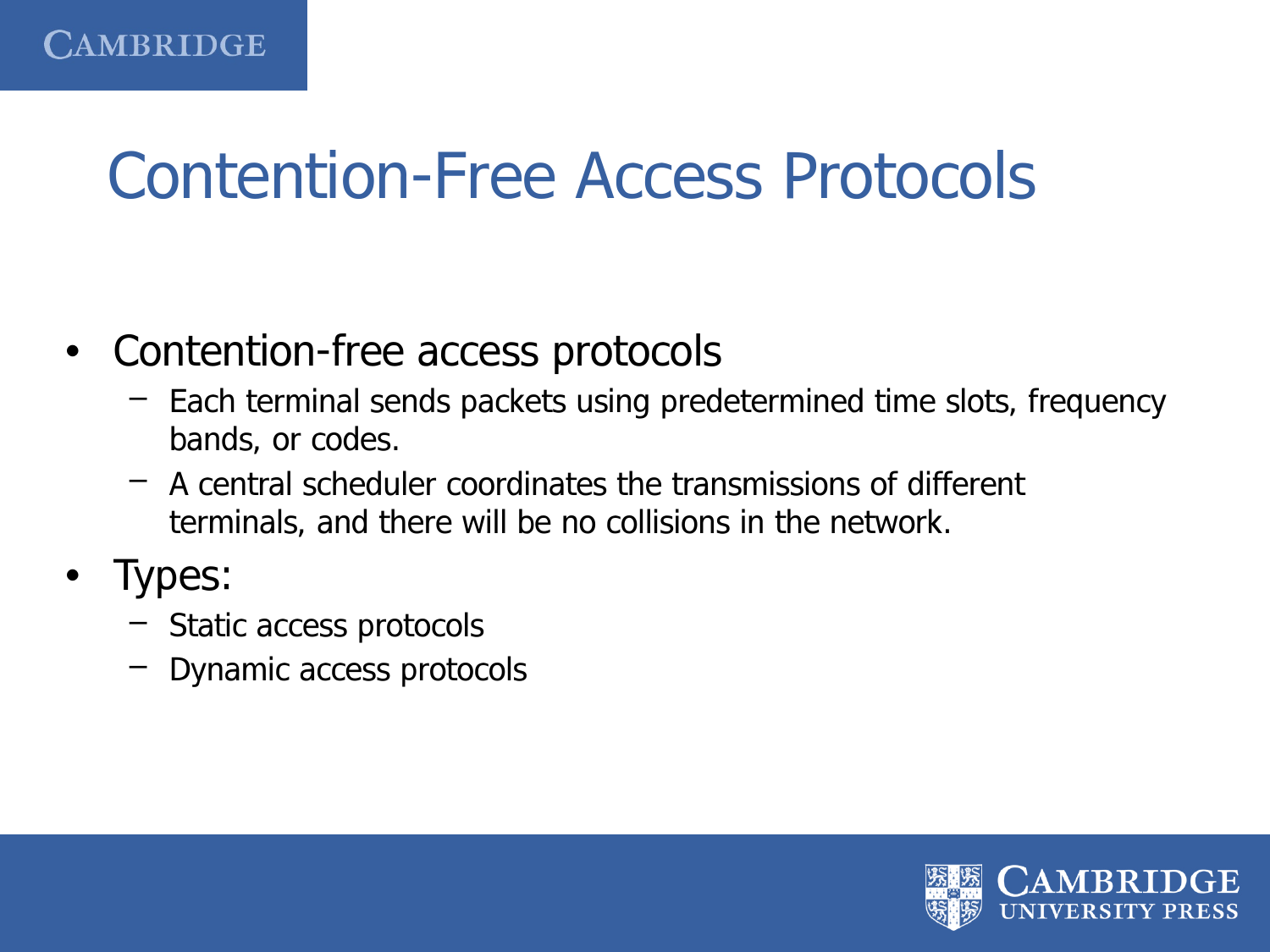

# Contention-Free Access Protocols
Contention-free access protocols
Each terminal sends packets using predetermined time slots, frequency bands, or codes.
A central scheduler coordinates the transmissions of different terminals, and there will be no collisions in the network.
Types:
Static access protocols
Dynamic access protocols